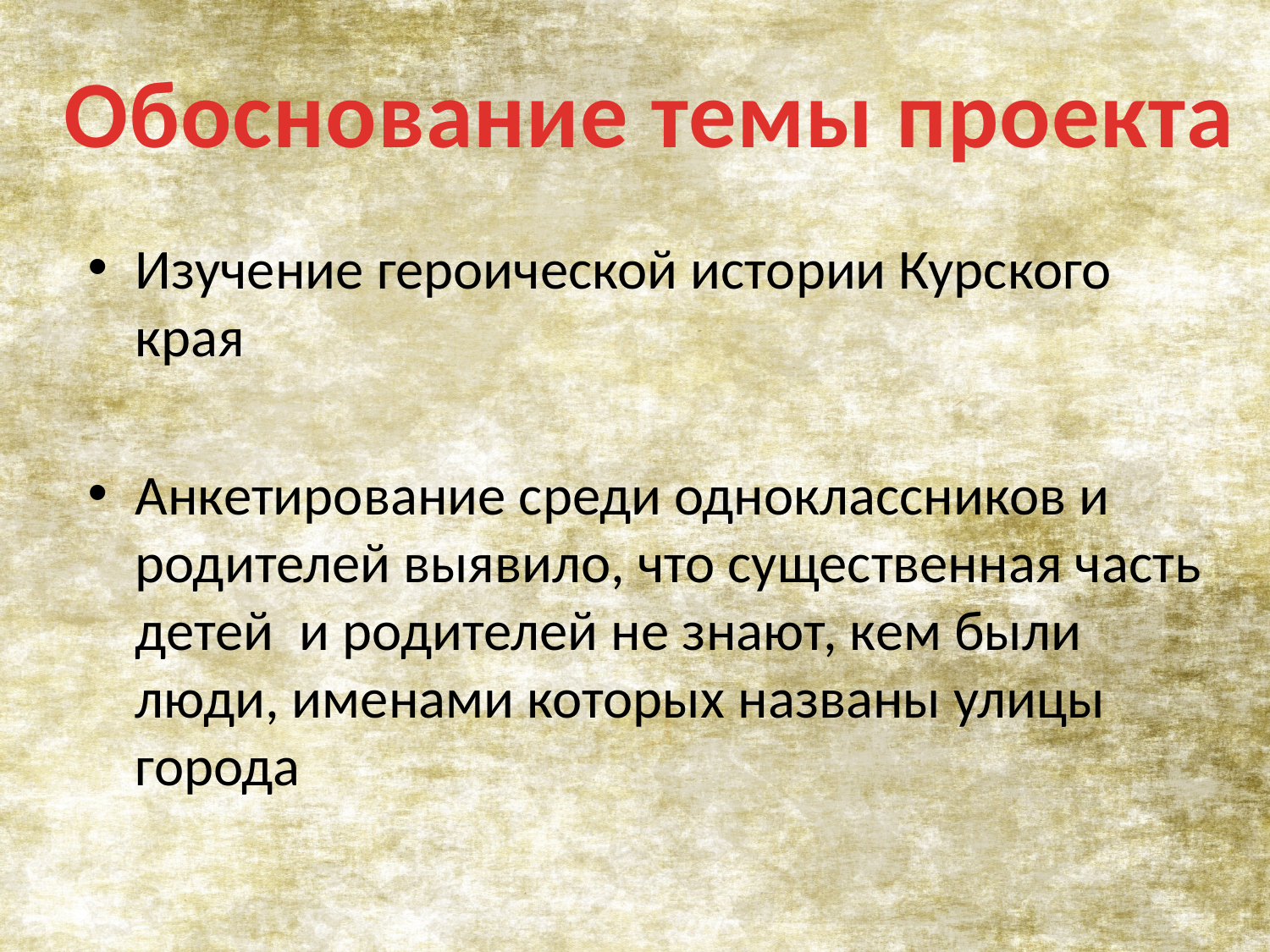

Обоснование темы проекта
Изучение героической истории Курского края

Анкетирование среди одноклассников и родителей выявило, что существенная часть детей  и родителей не знают, кем были люди, именами которых названы улицы города